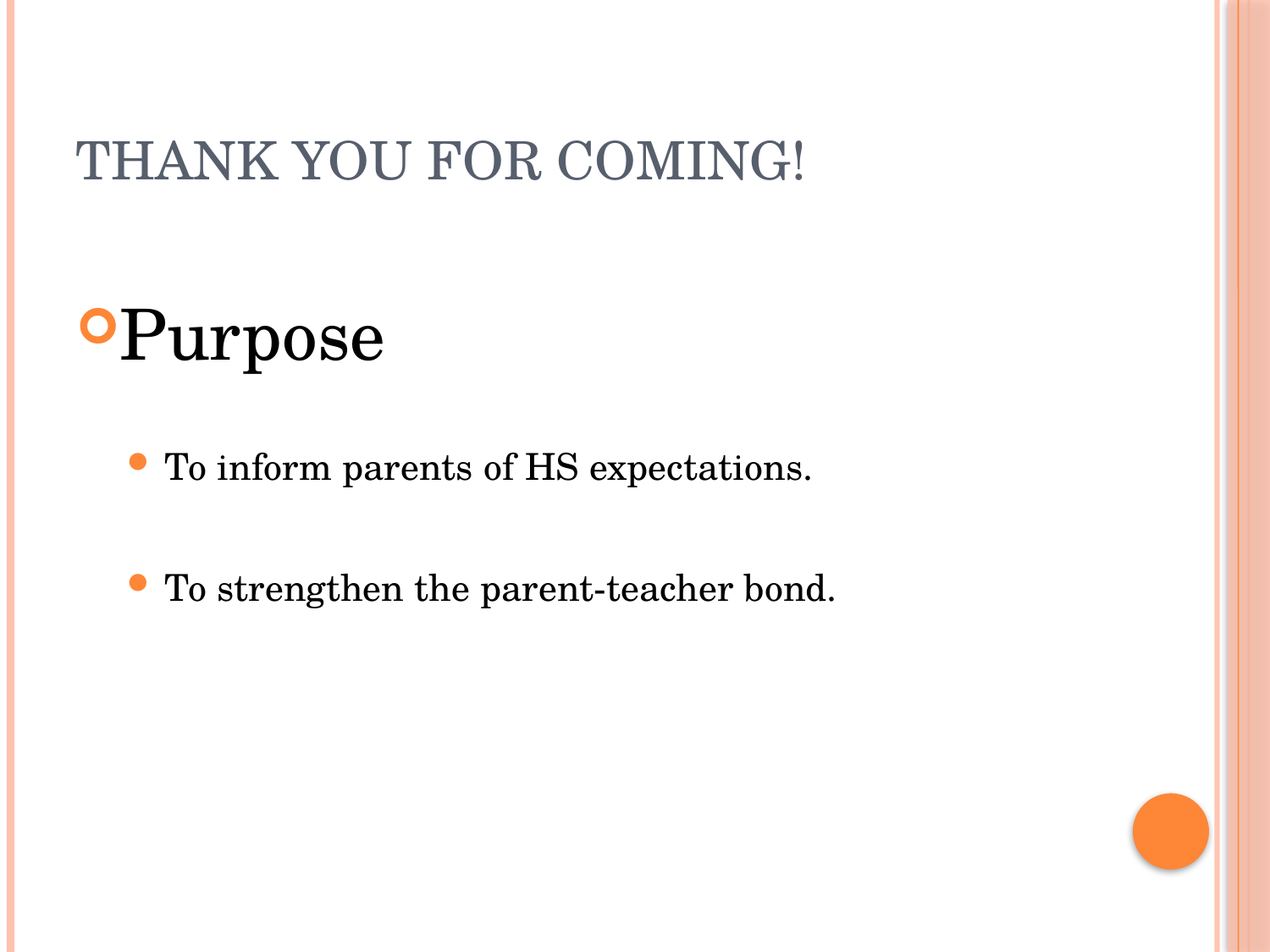

# Thank you for coming!

Purpose

To inform parents of HS expectations.

To strengthen the parent-teacher bond.